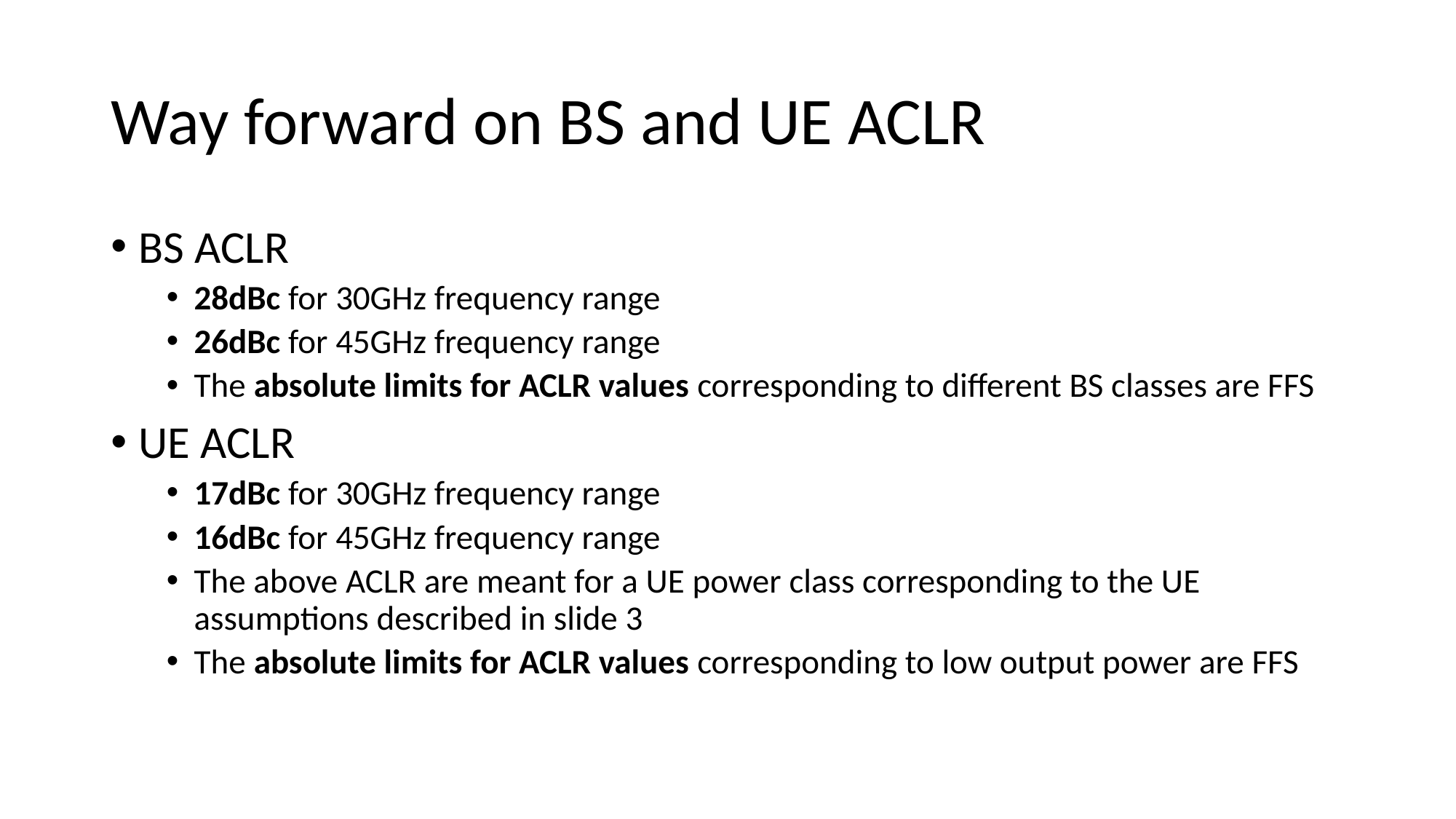

# Way forward on BS and UE ACLR
BS ACLR
28dBc for 30GHz frequency range
26dBc for 45GHz frequency range
The absolute limits for ACLR values corresponding to different BS classes are FFS
UE ACLR
17dBc for 30GHz frequency range
16dBc for 45GHz frequency range
The above ACLR are meant for a UE power class corresponding to the UE assumptions described in slide 3
The absolute limits for ACLR values corresponding to low output power are FFS